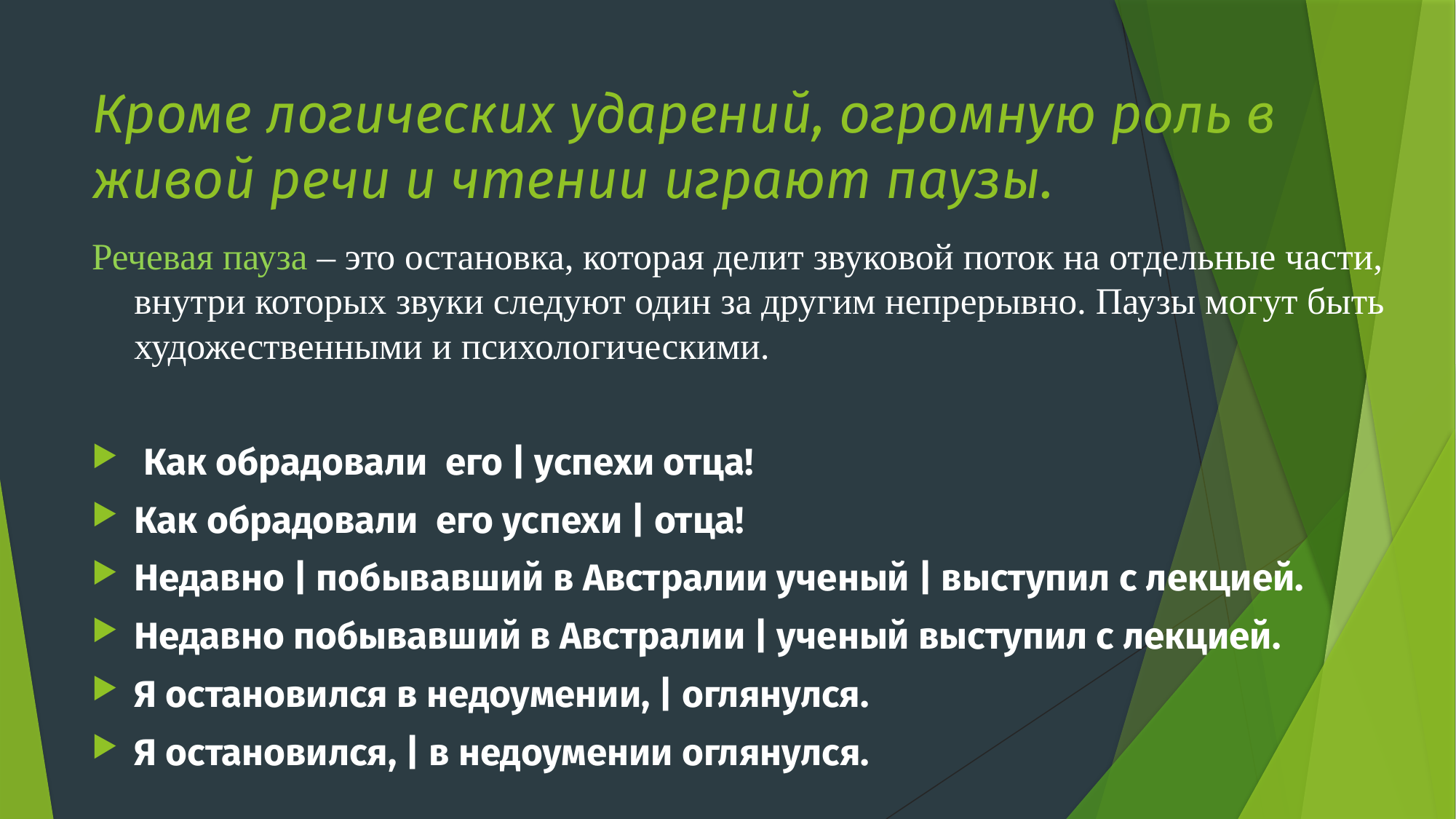

# Кроме логических ударений, огромную роль в живой речи и чтении играют паузы.
Речевая пауза – это остановка, которая делит звуковой поток на отдельные части, внутри которых звуки следуют один за другим непрерывно. Паузы могут быть художественными и психологическими.

 Как обрадовали  его | успехи отца!
Как обрадовали  его успехи | отца!
Недавно | побывавший в Австралии ученый | выступил с лекцией.
Недавно побывавший в Австралии | ученый выступил с лекцией.
Я остановился в недоумении, | оглянулся.
Я остановился, | в недоумении оглянулся.